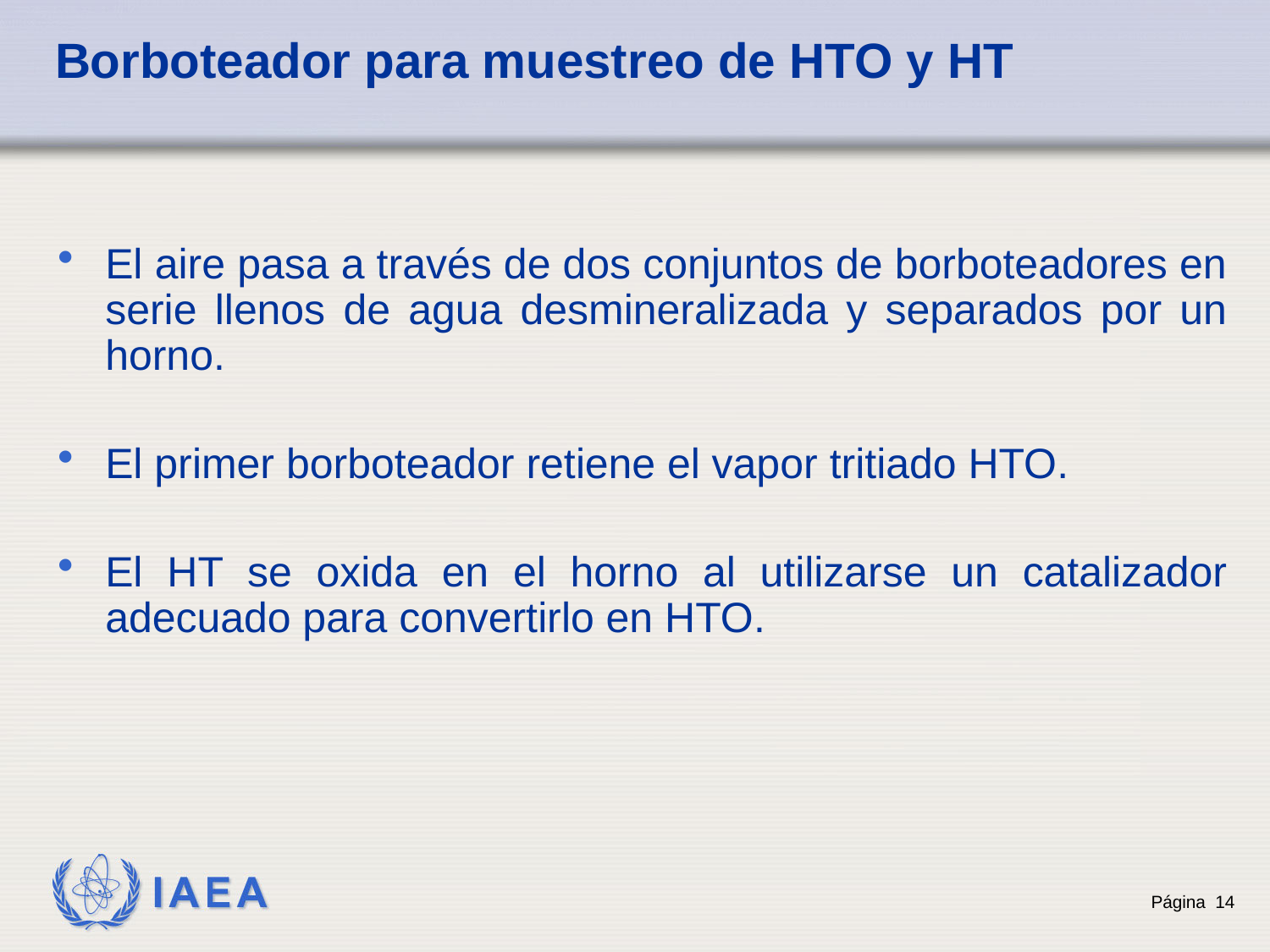

# Borboteador para muestreo de HTO y HT
El aire pasa a través de dos conjuntos de borboteadores en serie llenos de agua desmineralizada y separados por un horno.

El primer borboteador retiene el vapor tritiado HTO.

El HT se oxida en el horno al utilizarse un catalizador adecuado para convertirlo en HTO.

Página  14